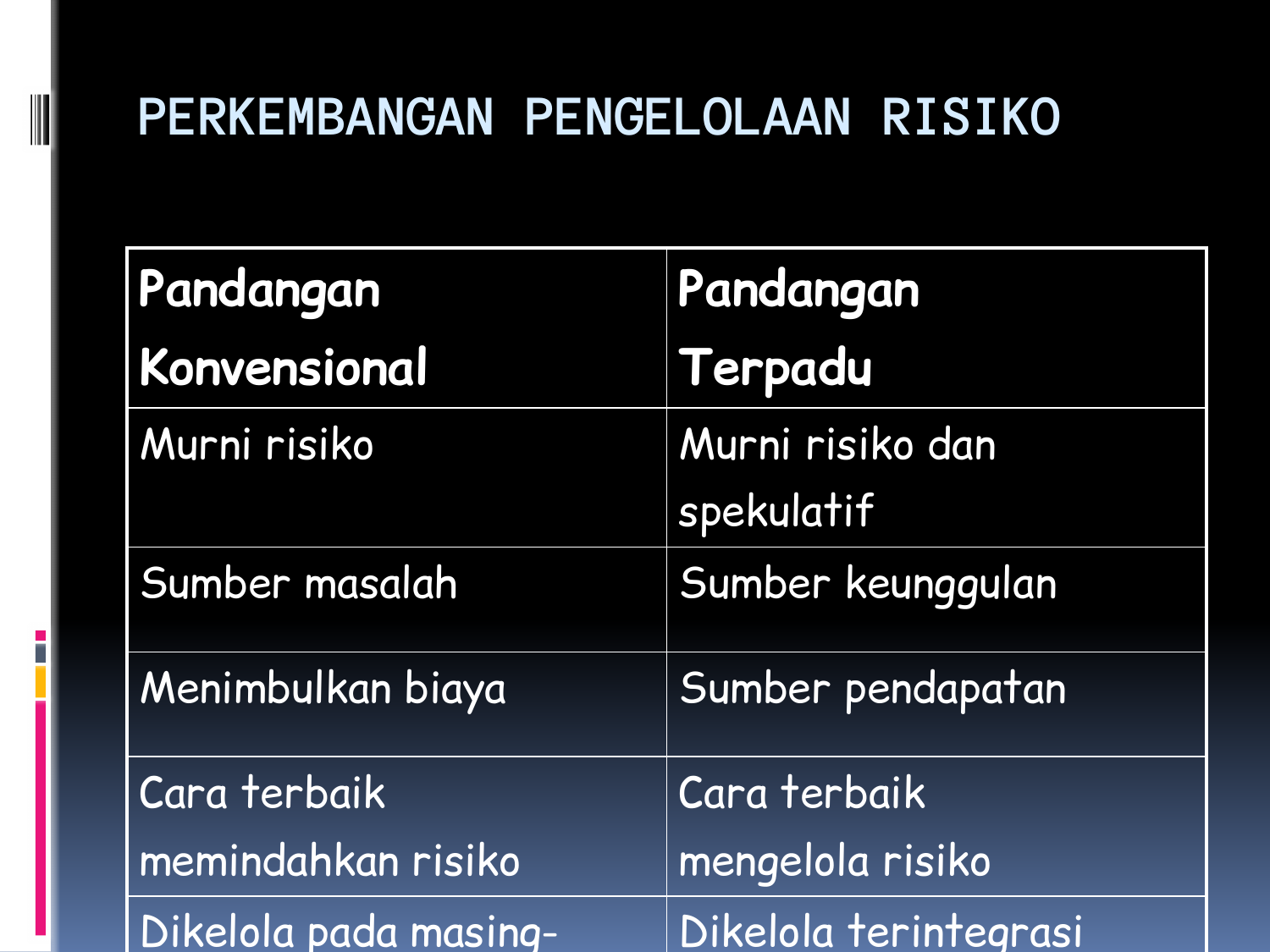

# PERKEMBANGAN PENGELOLAAN RISIKO
| Pandangan Konvensional | Pandangan Terpadu |
| --- | --- |
| Murni risiko | Murni risiko dan spekulatif |
| Sumber masalah | Sumber keunggulan |
| Menimbulkan biaya | Sumber pendapatan |
| Cara terbaik memindahkan risiko | Cara terbaik mengelola risiko |
| Dikelola pada masing-masing bidang | Dikelola terintegrasi |